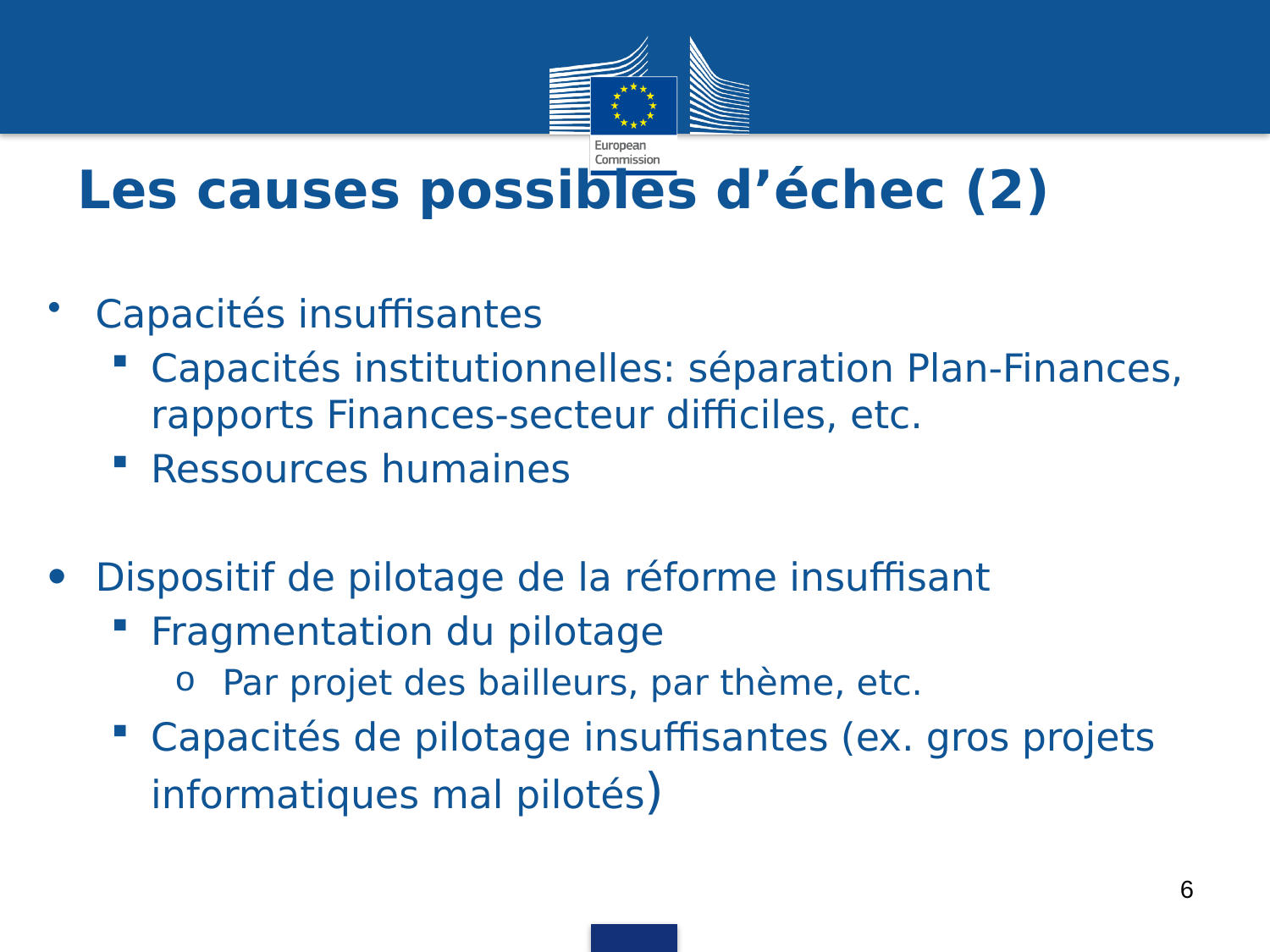

# Les causes possibles d’échec (2)

Capacités insuffisantes
Capacités institutionnelles: séparation Plan-Finances, rapports Finances-secteur difficiles, etc.
Ressources humaines

Dispositif de pilotage de la réforme insuffisant
Fragmentation du pilotage
Par projet des bailleurs, par thème, etc.
Capacités de pilotage insuffisantes (ex. gros projets informatiques mal pilotés)

6